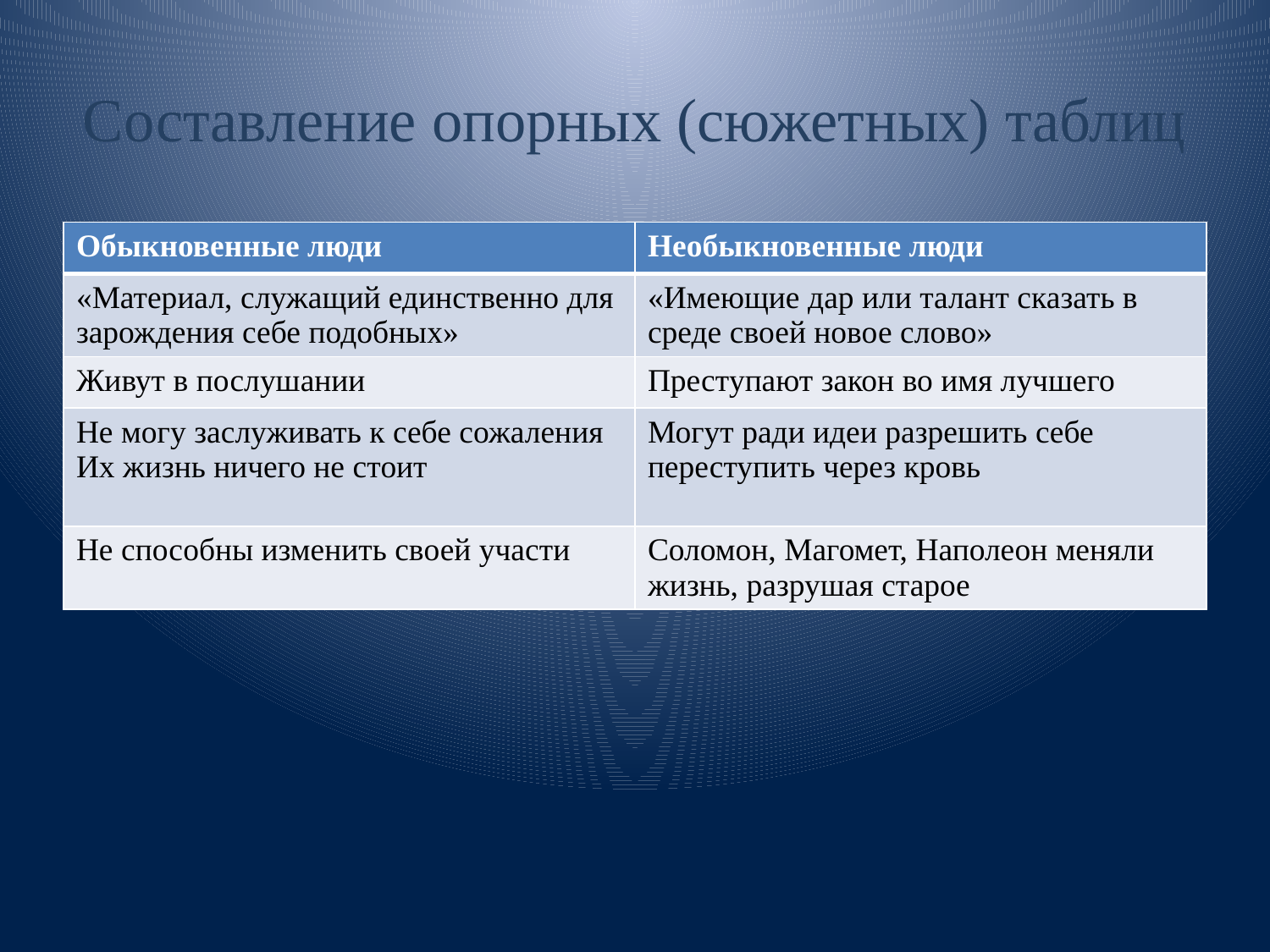

# Составление опорных (сюжетных) таблиц
| Обыкновенные люди | Необыкновенные люди |
| --- | --- |
| «Материал, служащий единственно для зарождения себе подобных» | «Имеющие дар или талант сказать в среде своей новое слово» |
| Живут в послушании | Преступают закон во имя лучшего |
| Не могу заслуживать к себе сожаления Их жизнь ничего не стоит | Могут ради идеи разрешить себе переступить через кровь |
| Не способны изменить своей участи | Соломон, Магомет, Наполеон меняли жизнь, разрушая старое |